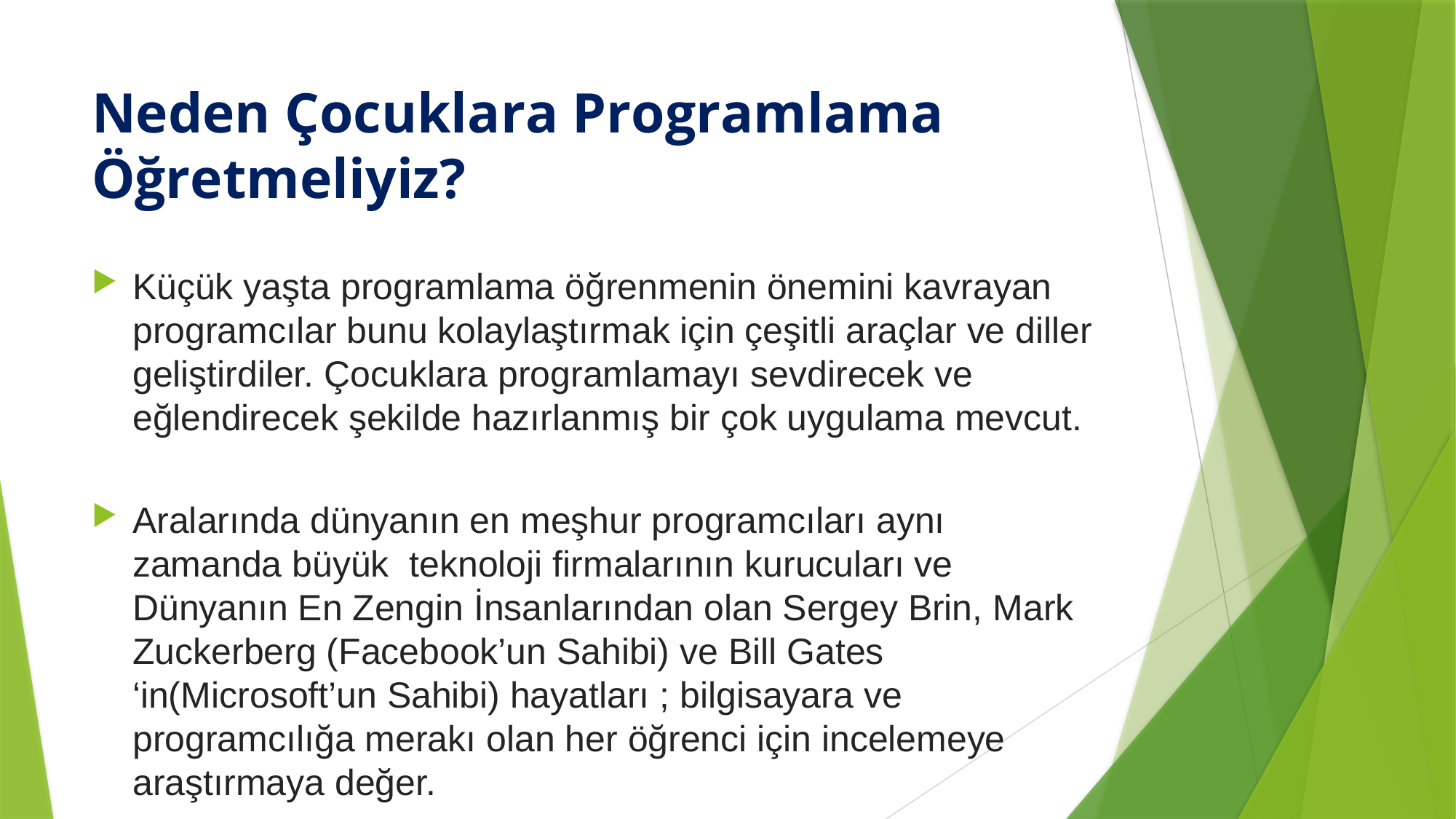

# Neden Çocuklara Programlama Öğretmeliyiz?
Küçük yaşta programlama öğrenmenin önemini kavrayan programcılar bunu kolaylaştırmak için çeşitli araçlar ve diller geliştirdiler. Çocuklara programlamayı sevdirecek ve eğlendirecek şekilde hazırlanmış bir çok uygulama mevcut.
Aralarında dünyanın en meşhur programcıları aynı zamanda büyük  teknoloji firmalarının kurucuları ve Dünyanın En Zengin İnsanlarından olan Sergey Brin, Mark Zuckerberg (Facebook’un Sahibi) ve Bill Gates ‘in(Microsoft’un Sahibi) hayatları ; bilgisayara ve  programcılığa merakı olan her öğrenci için incelemeye araştırmaya değer.